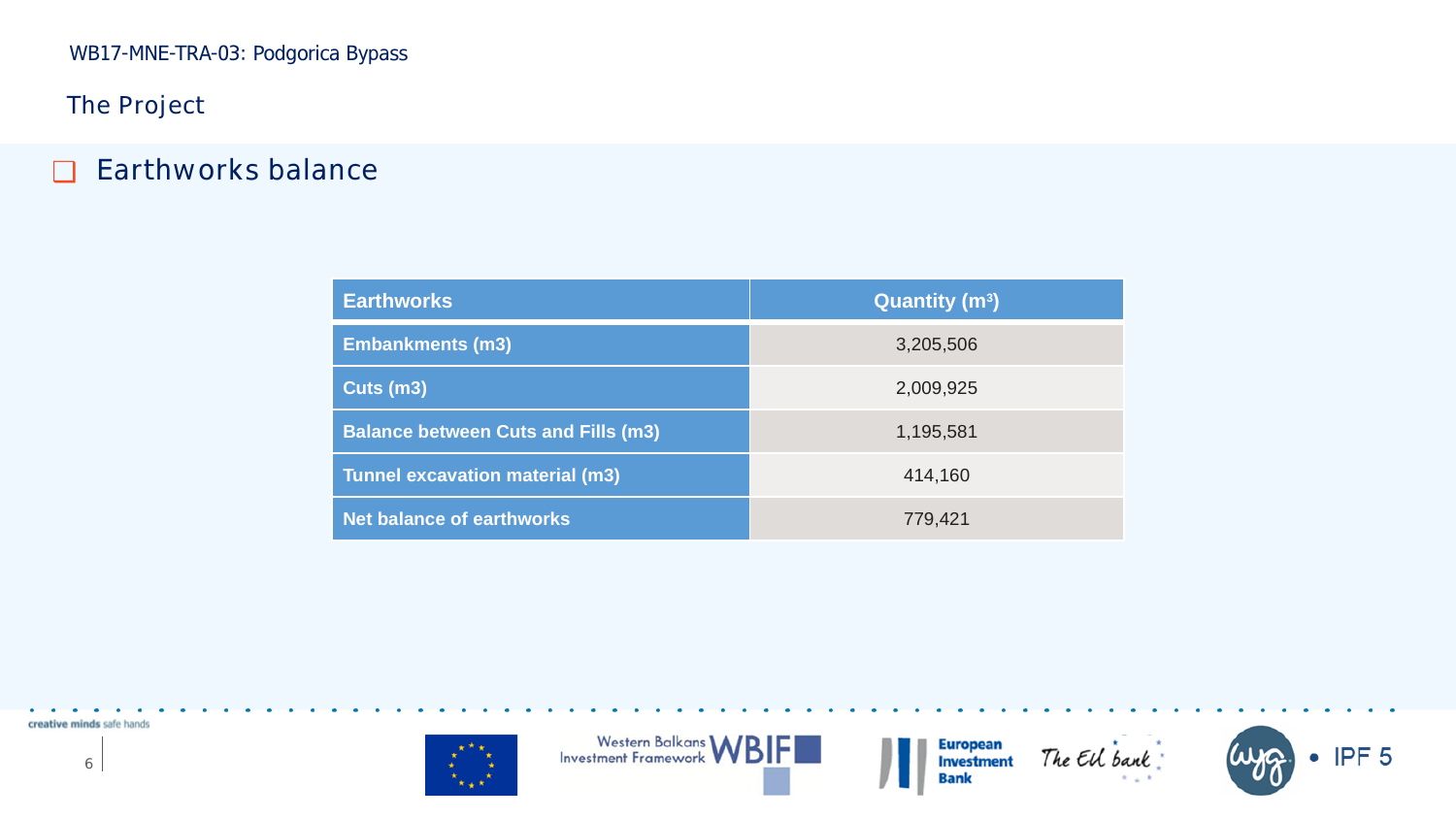

WB17-MNE-TRA-03: Podgorica Bypass
# The Project
  Earthworks balance

| Earthworks | Quantity (m3) |
| --- | --- |
| Embankments (m3) | 3,205,506 |
| Cuts (m3) | 2,009,925 |
| Balance between Cuts and Fills (m3) | 1,195,581 |
| Tunnel excavation material (m3) | 414,160 |
| Net balance of earthworks | 779,421 |
6